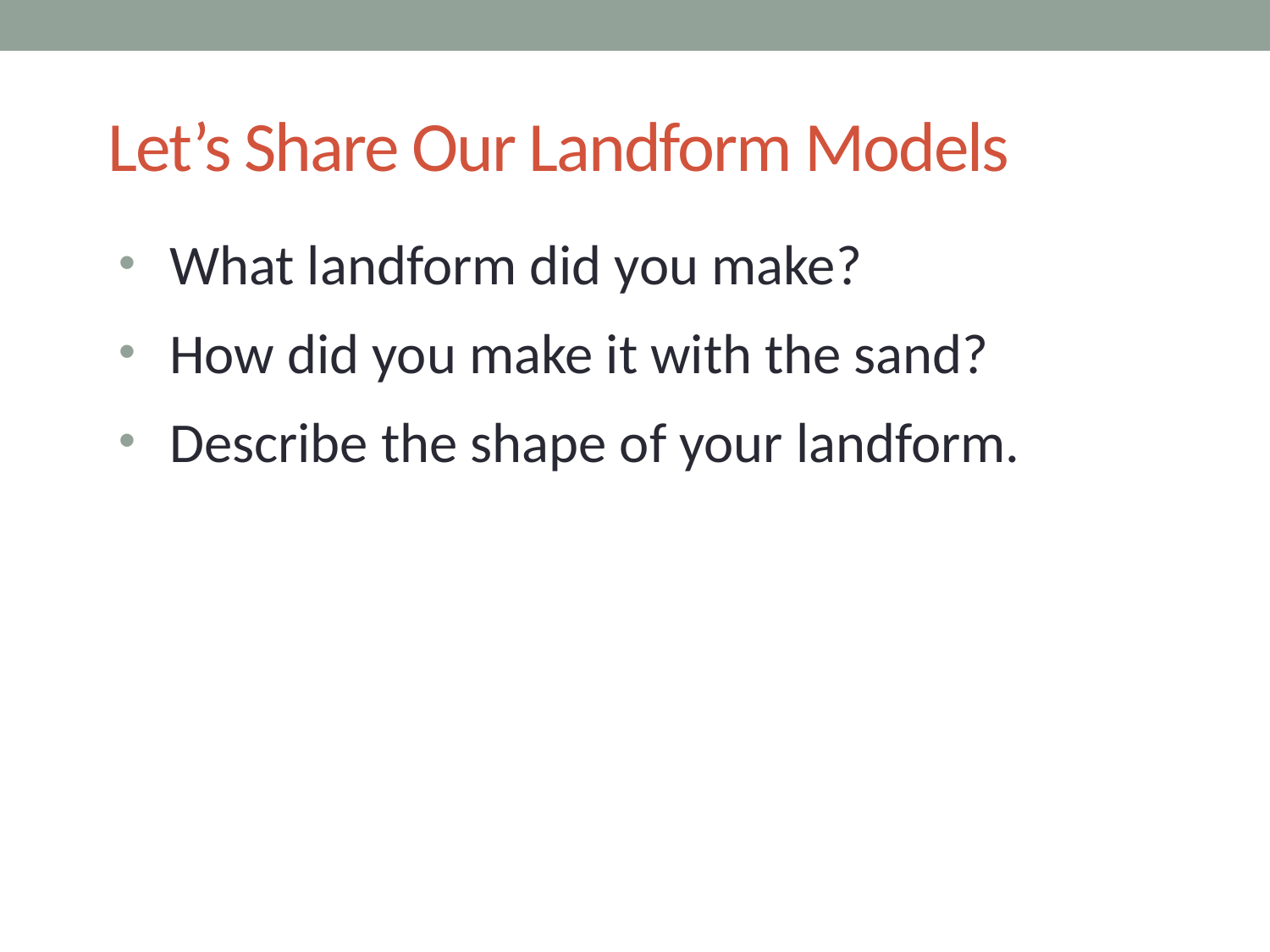

# Let’s Share Our Landform Models
What landform did you make?
How did you make it with the sand?
Describe the shape of your landform.